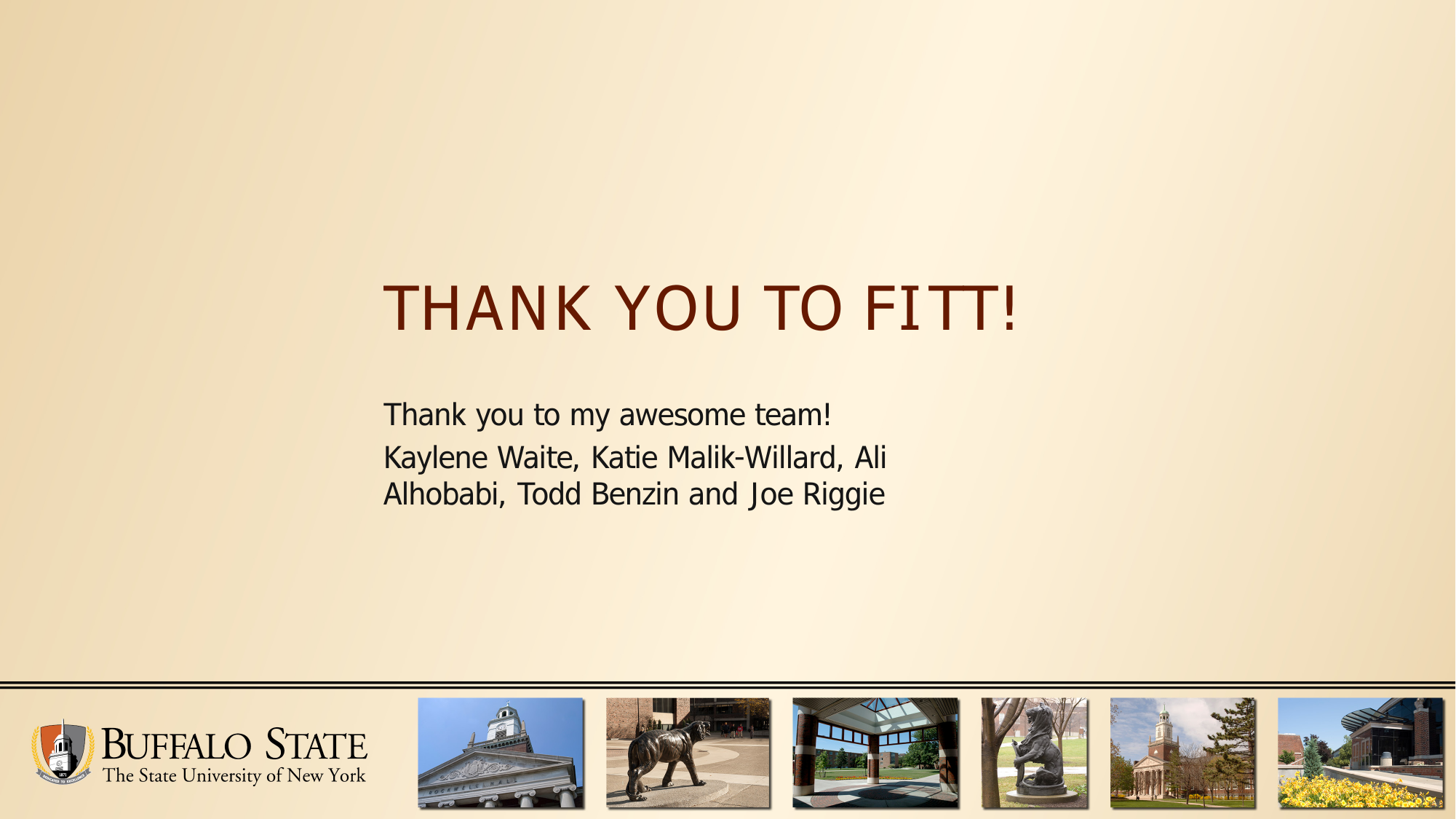

# Thank you to FITT!
Thank you to my awesome team!
Kaylene Waite, Katie Malik-Willard, Ali Alhobabi, Todd Benzin and Joe Riggie